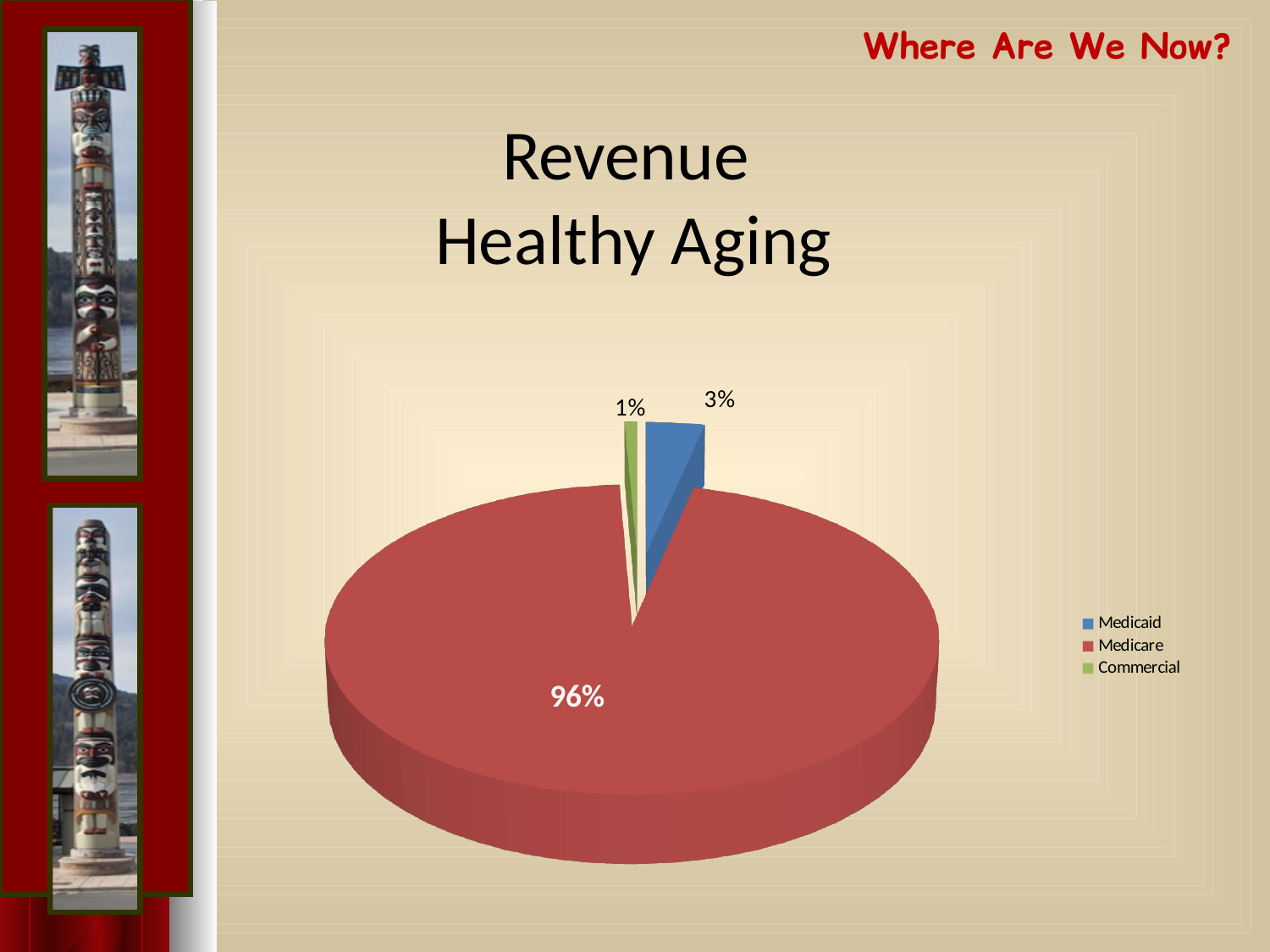

Where Are We Now?
Revenue
Healthy Aging

[unsupported chart]